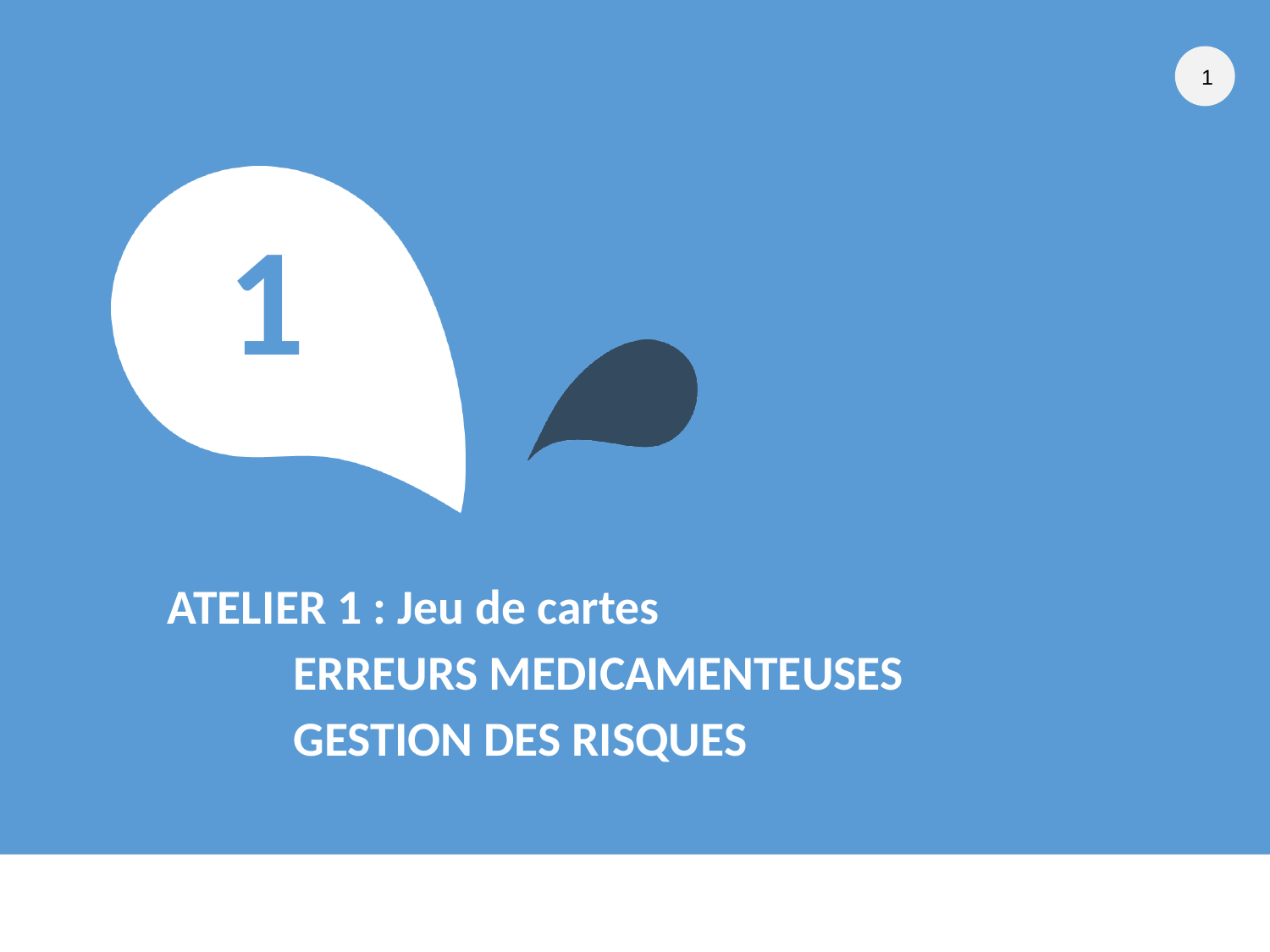

1
ATELIER 1 : Jeu de cartes
					ERREURS MEDICAMENTEUSES
					GESTION DES RISQUES